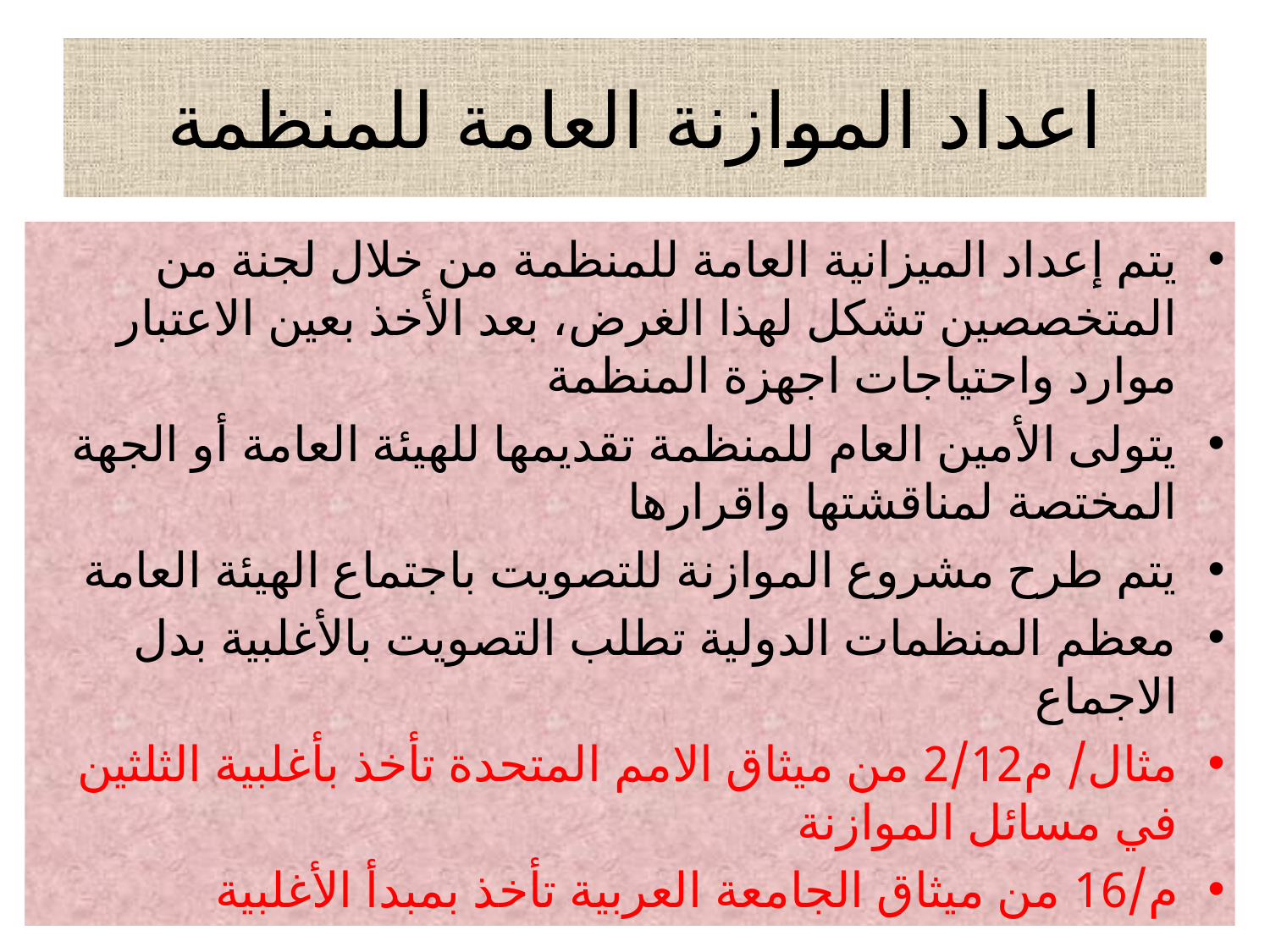

# اعداد الموازنة العامة للمنظمة
يتم إعداد الميزانية العامة للمنظمة من خلال لجنة من المتخصصين تشكل لهذا الغرض، بعد الأخذ بعين الاعتبار موارد واحتياجات اجهزة المنظمة
يتولى الأمين العام للمنظمة تقديمها للهيئة العامة أو الجهة المختصة لمناقشتها واقرارها
يتم طرح مشروع الموازنة للتصويت باجتماع الهيئة العامة
معظم المنظمات الدولية تطلب التصويت بالأغلبية بدل الاجماع
مثال/ م2/12 من ميثاق الامم المتحدة تأخذ بأغلبية الثلثين في مسائل الموازنة
م/16 من ميثاق الجامعة العربية تأخذ بمبدأ الأغلبية